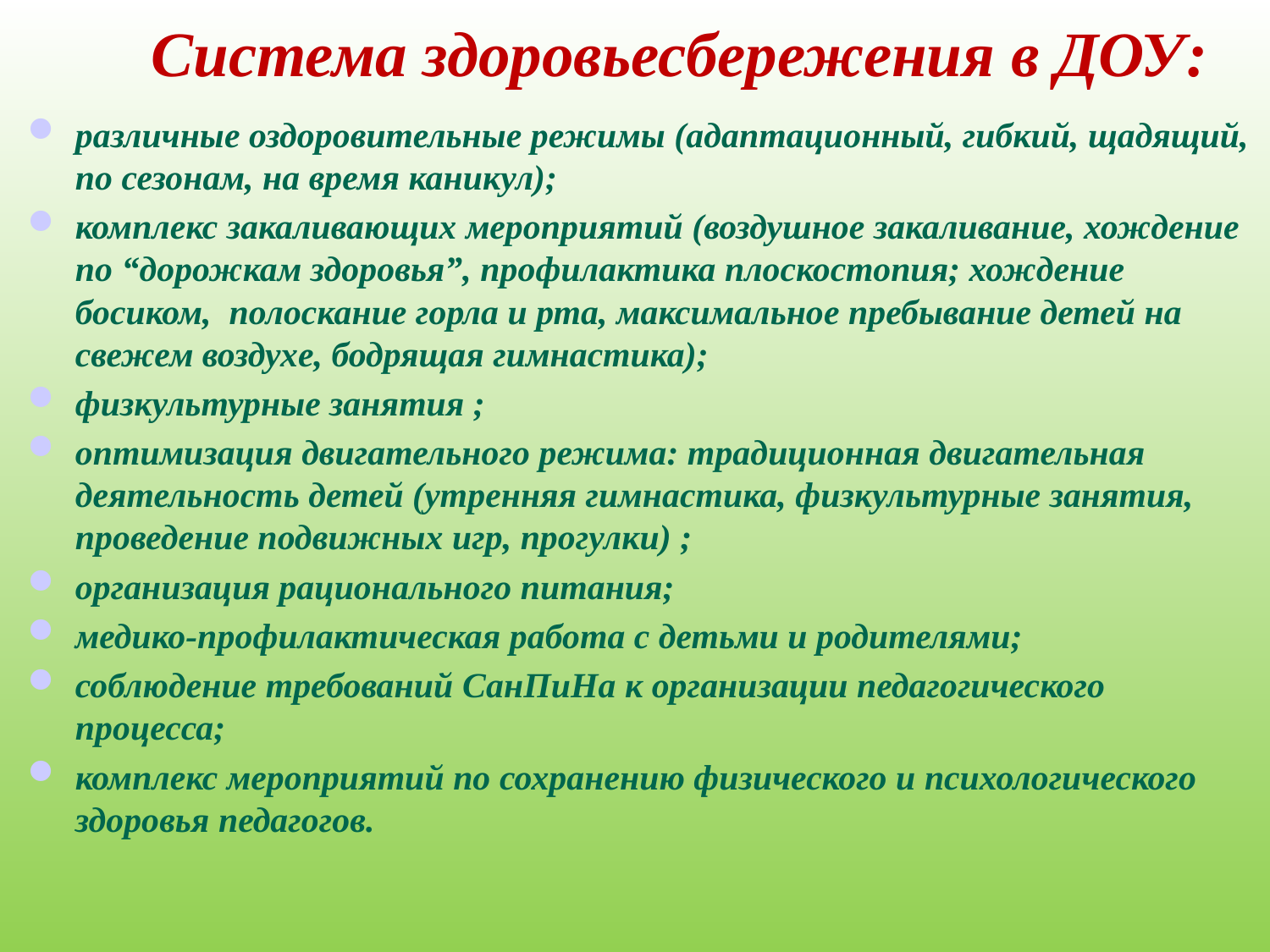

# Система здоровьесбережения в ДОУ:
различные оздоровительные режимы (адаптационный, гибкий, щадящий, по сезонам, на время каникул);
комплекс закаливающих мероприятий (воздушное закаливание, хождение по “дорожкам здоровья”, профилактика плоскостопия; хождение босиком,  полоскание горла и рта, максимальное пребывание детей на свежем воздухе, бодрящая гимнастика);
физкультурные занятия ;
оптимизация двигательного режима: традиционная двигательная деятельность детей (утренняя гимнастика, физкультурные занятия, проведение подвижных игр, прогулки) ;
организация рационального питания;
медико-профилактическая работа с детьми и родителями;
соблюдение требований СанПиНа к организации педагогического процесса;
комплекс мероприятий по сохранению физического и психологического здоровья педагогов.